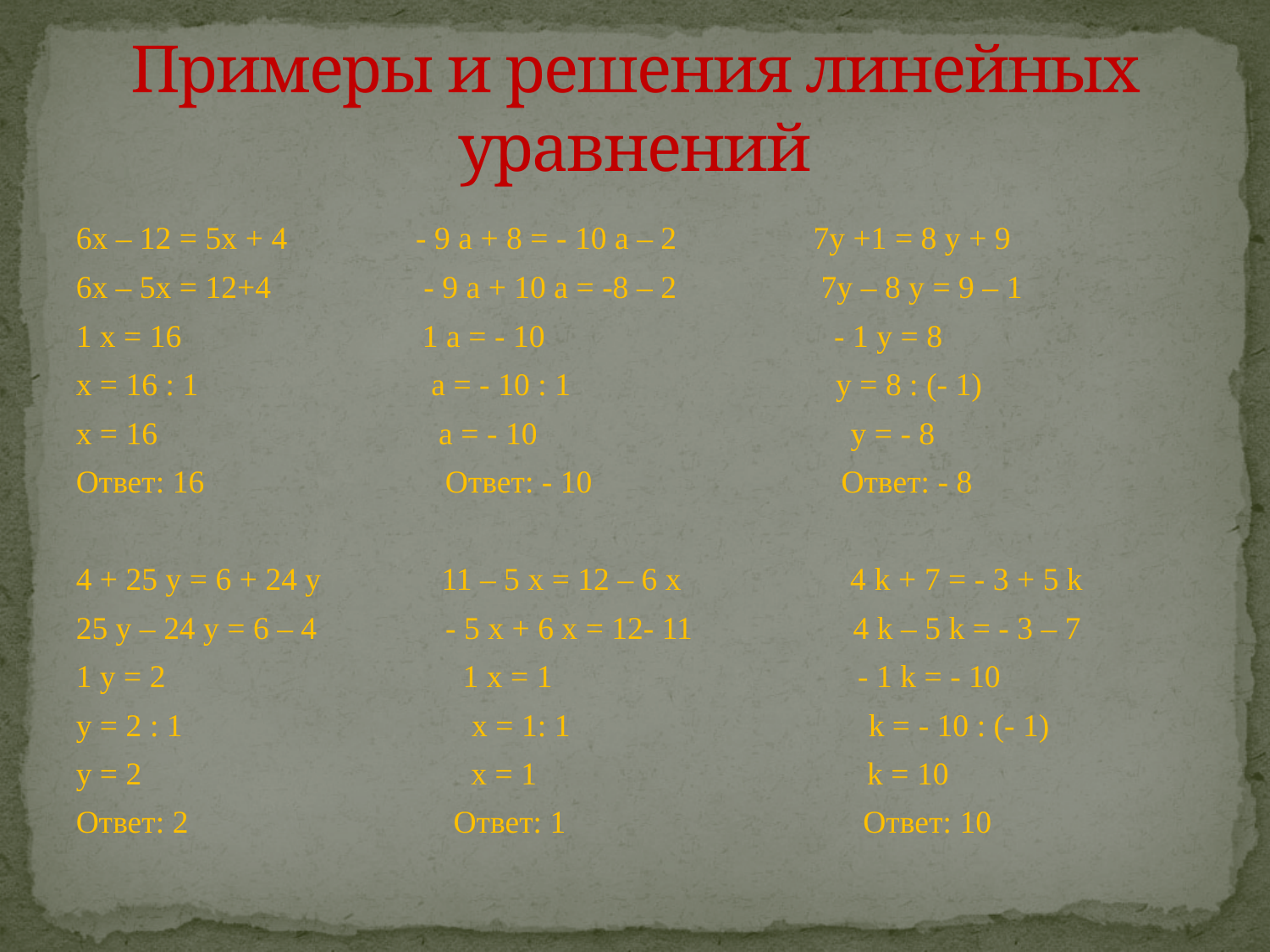

# Примеры и решения линейных уравнений
6x – 12 = 5x + 4                - 9 а + 8 = - 10 а – 2                 7у +1 = 8 у + 9
6х – 5х = 12+4                   - 9 а + 10 а = -8 – 2                  7у – 8 у = 9 – 1
1 х = 16                              1 а = - 10                                    - 1 у = 8
х = 16 : 1                             а = - 10 : 1                                 у = 8 : (- 1)
х = 16                                   а = - 10                                       у = - 8
Ответ: 16                              Ответ: - 10                               Ответ: - 8

4 + 25 у = 6 + 24 у               11 – 5 х = 12 – 6 х                     4 k + 7 = - 3 + 5 k
25 y – 24 y = 6 – 4                - 5 x + 6 x = 12- 11                    4 k – 5 k = - 3 – 7
1 y = 2                                     1 x = 1                                      - 1 k = - 10
y = 2 : 1                                    х = 1: 1                                     k = - 10 : (- 1)
у = 2                                         х = 1                                         k = 10
Ответ: 2                                 Ответ: 1                                     Ответ: 10